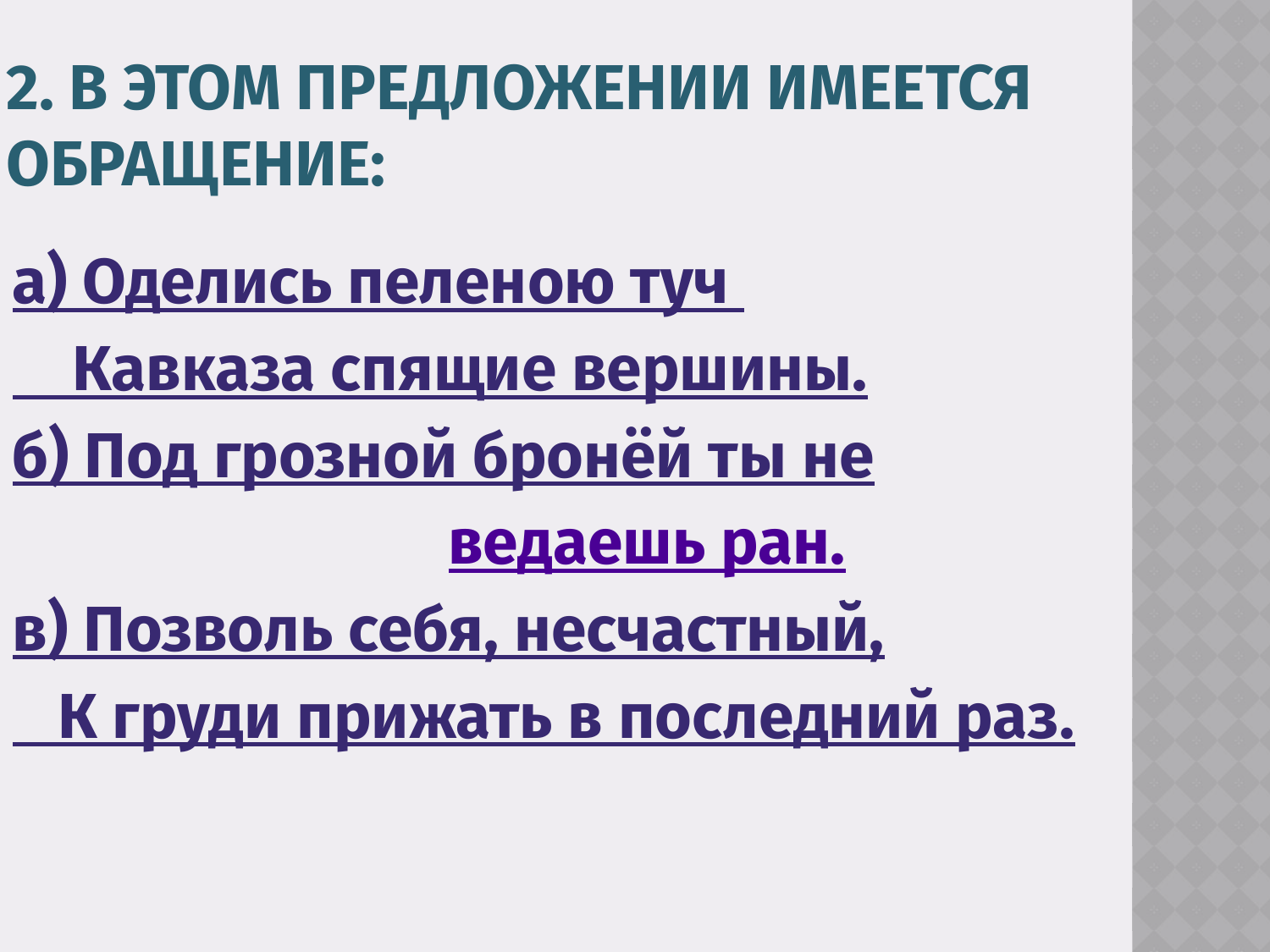

# 2. В этом предложении имеется обращение:

а) Оделись пеленою туч
    Кавказа спящие вершины.
б) Под грозной бронёй ты не
                             ведаешь ран.
в) Позволь себя, несчастный,
   К груди прижать в последний раз.